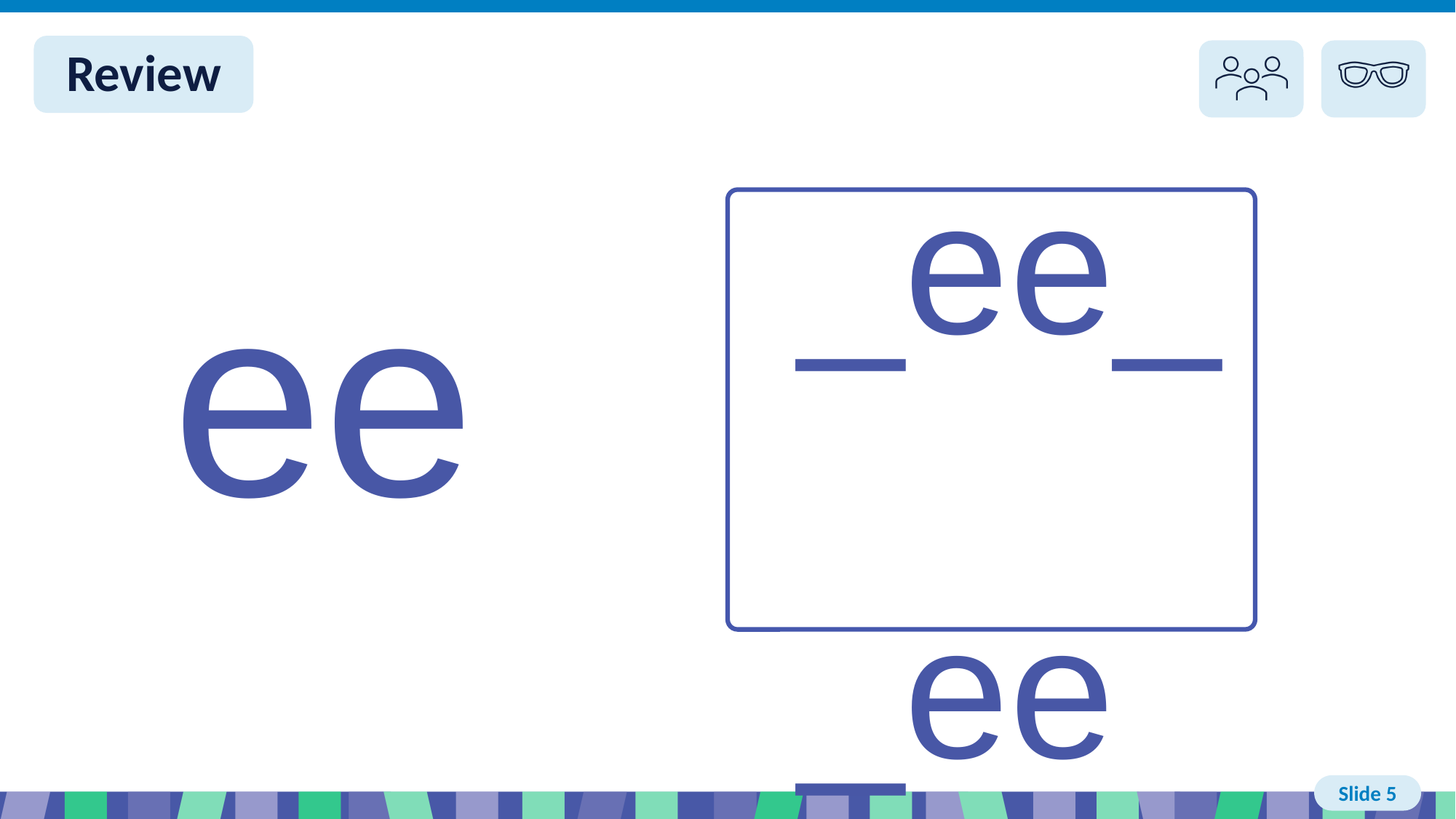

# Slide 5 I do
_ee_
_ee

 ee